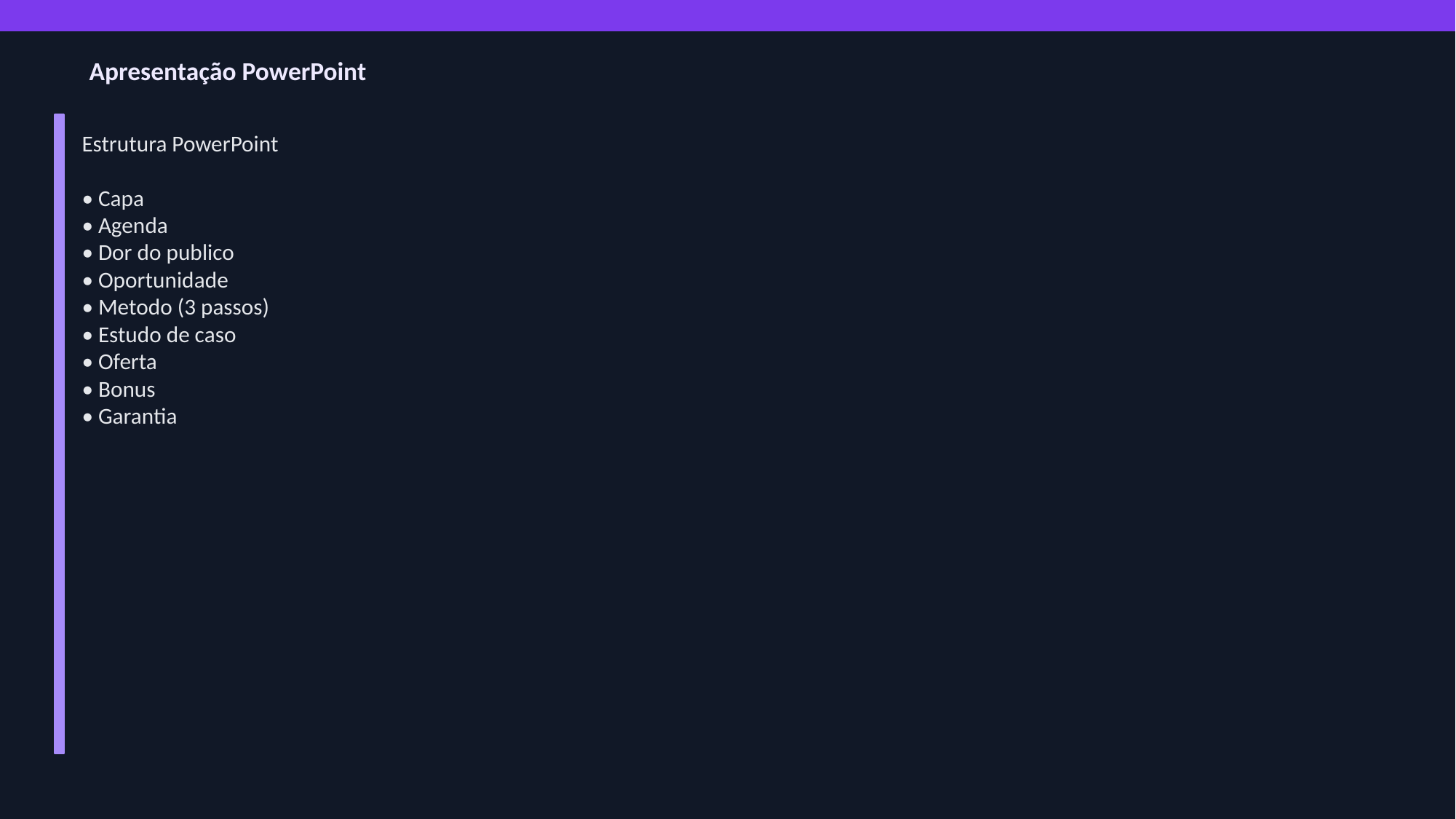

Apresentação PowerPoint

Estrutura PowerPoint

• Capa
• Agenda
• Dor do publico
• Oportunidade
• Metodo (3 passos)
• Estudo de caso
• Oferta
• Bonus
• Garantia